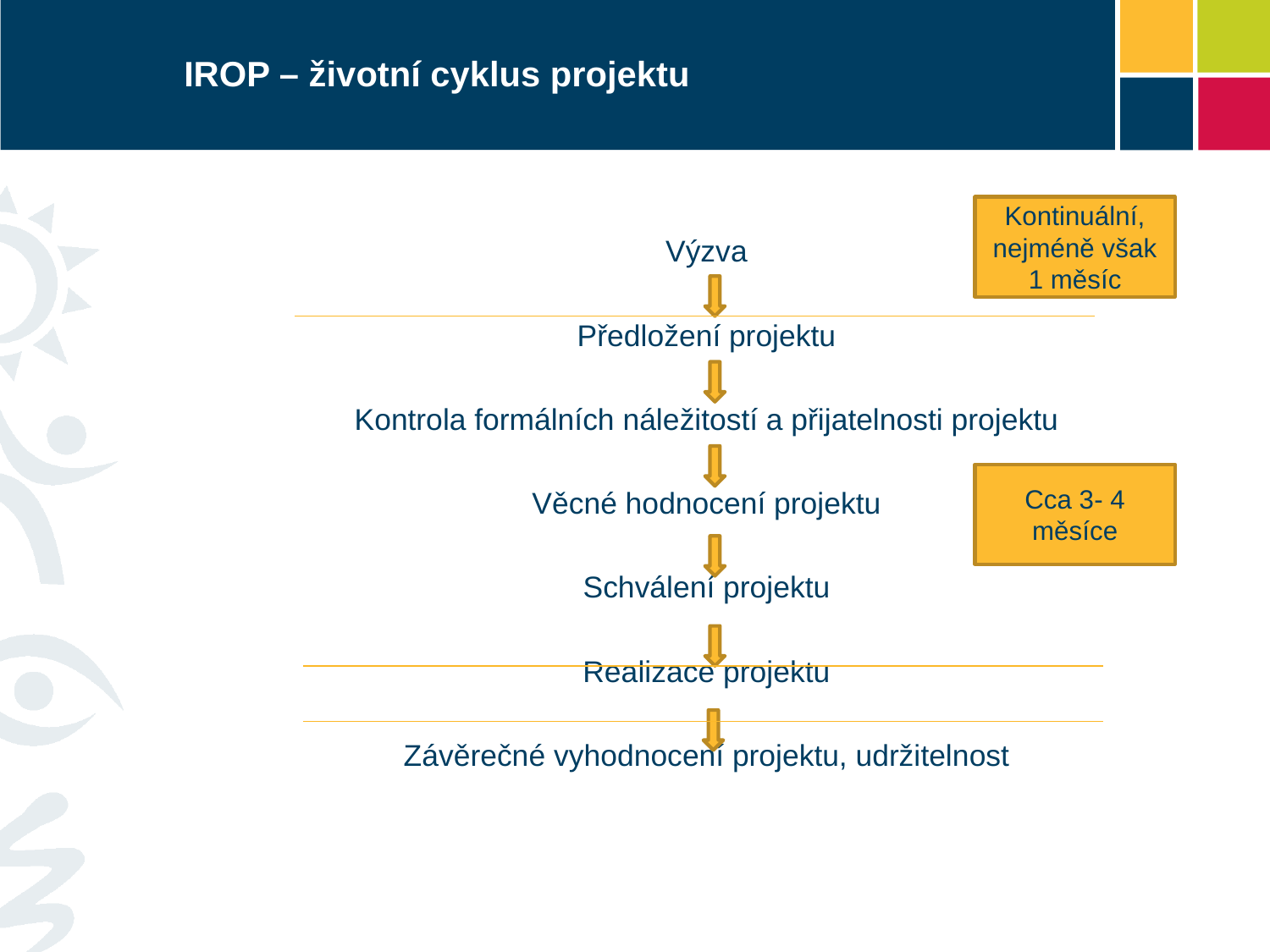

# IROP – životní cyklus projektu
Kontinuální, nejméně však 1 měsíc
Výzva

Předložení projektu

Kontrola formálních náležitostí a přijatelnosti projektu

Věcné hodnocení projektu

Schválení projektu

Realizace projektu

Závěrečné vyhodnocení projektu, udržitelnost

Cca 3- 4 měsíce